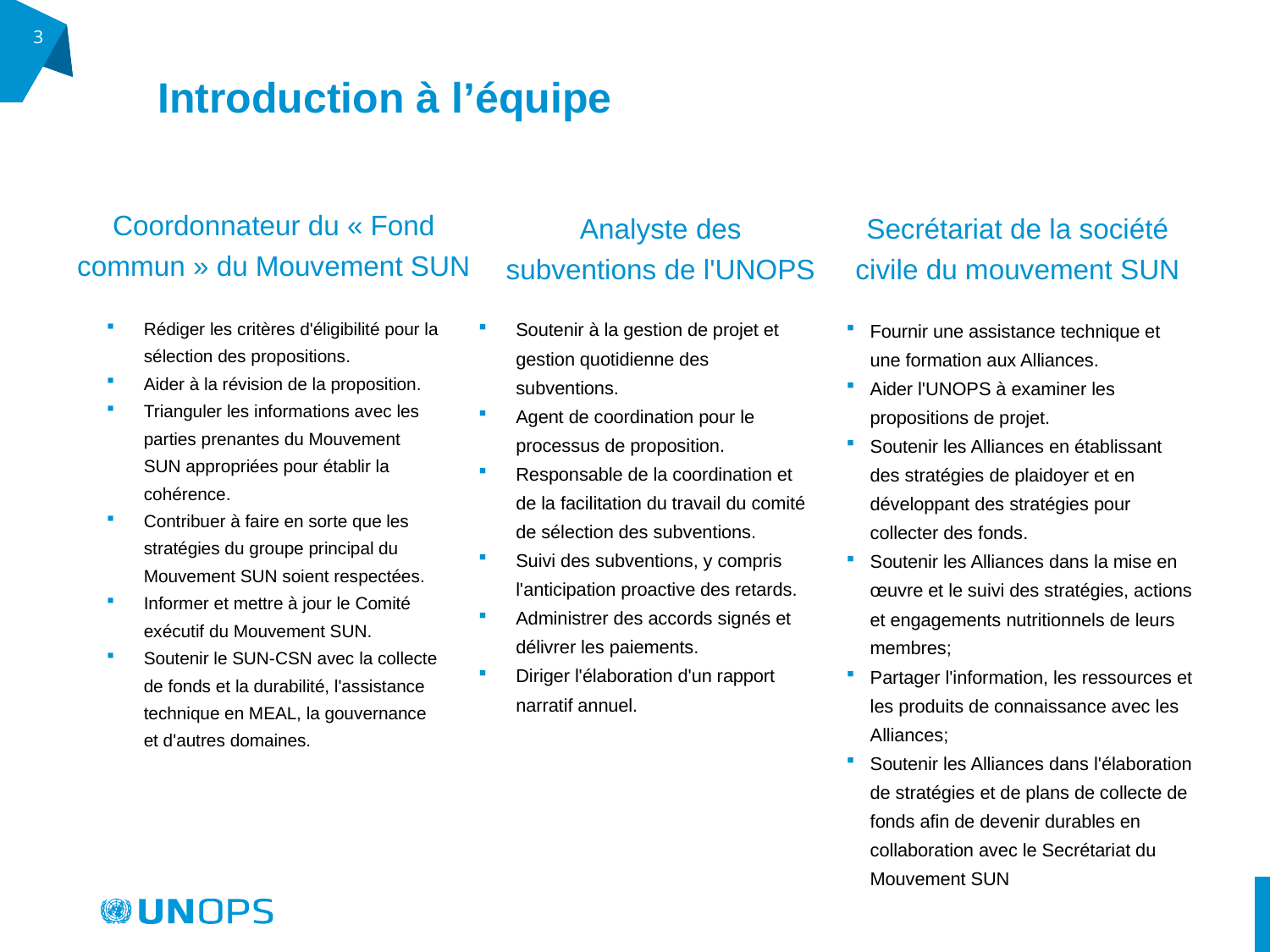

# Introduction à l’équipe
3
Coordonnateur du « Fond commun » du Mouvement SUN
Analyste des subventions de l'UNOPS
Secrétariat de la société civile du mouvement SUN
Fournir une assistance technique et une formation aux Alliances.
Aider l'UNOPS à examiner les propositions de projet.
Soutenir les Alliances en établissant des stratégies de plaidoyer et en développant des stratégies pour collecter des fonds.
Soutenir les Alliances dans la mise en œuvre et le suivi des stratégies, actions et engagements nutritionnels de leurs membres;
Partager l'information, les ressources et les produits de connaissance avec les Alliances;
Soutenir les Alliances dans l'élaboration de stratégies et de plans de collecte de fonds afin de devenir durables en collaboration avec le Secrétariat du Mouvement SUN
Rédiger les critères d'éligibilité pour la sélection des propositions.
Aider à la révision de la proposition.
Trianguler les informations avec les parties prenantes du Mouvement SUN appropriées pour établir la cohérence.
Contribuer à faire en sorte que les stratégies du groupe principal du Mouvement SUN soient respectées.
Informer et mettre à jour le Comité exécutif du Mouvement SUN.
Soutenir le SUN-CSN avec la collecte de fonds et la durabilité, l'assistance technique en MEAL, la gouvernance et d'autres domaines.

Soutenir à la gestion de projet et gestion quotidienne des subventions.
Agent de coordination pour le processus de proposition.
Responsable de la coordination et de la facilitation du travail du comité de sélection des subventions.
Suivi des subventions, y compris l'anticipation proactive des retards.
Administrer des accords signés et délivrer les paiements.
Diriger l'élaboration d'un rapport narratif annuel.